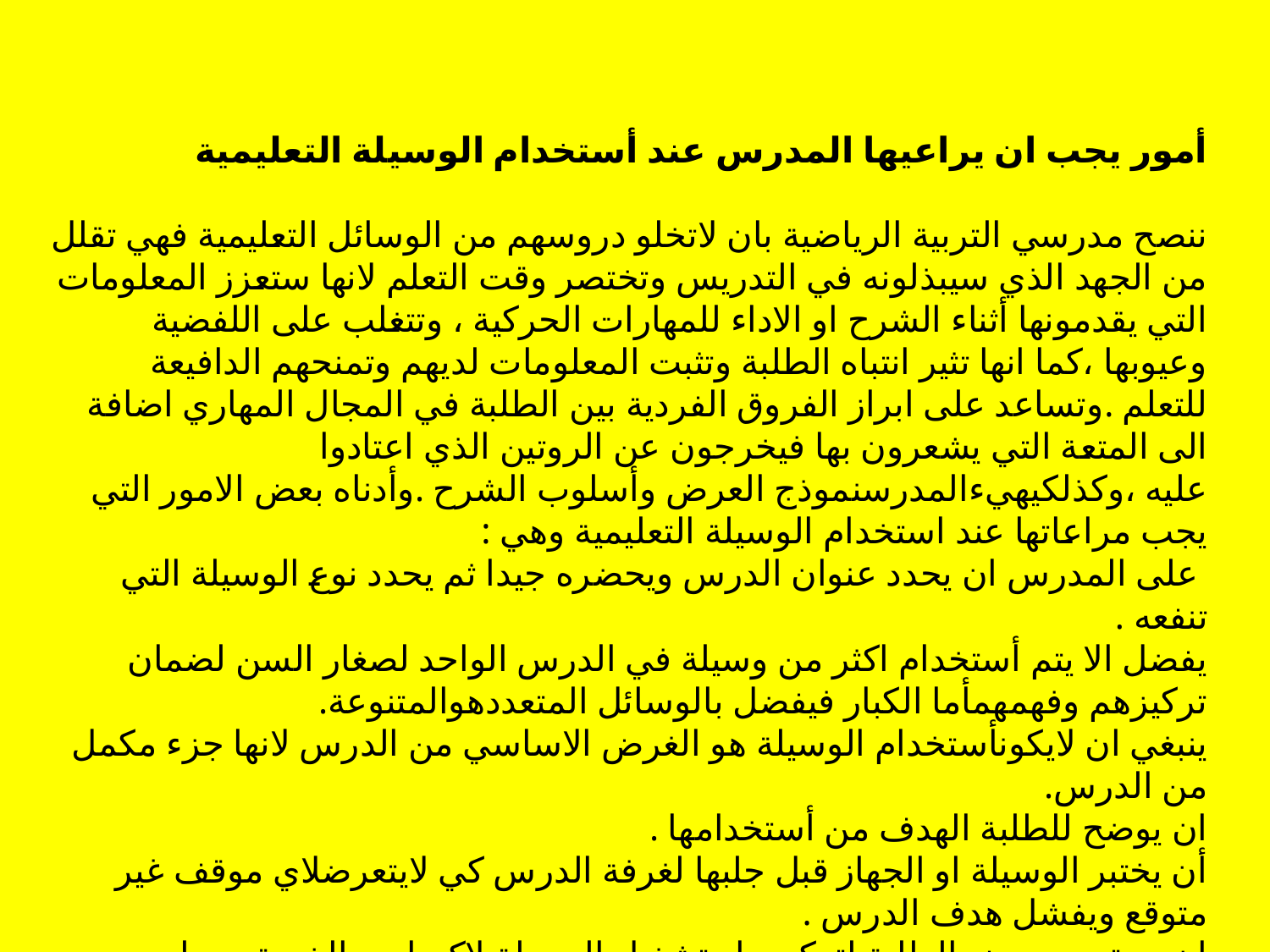

أمور يجب ان يراعيها المدرس عند أستخدام الوسيلة التعليمية

ننصح مدرسي التربية الرياضية بان لاتخلو دروسهم من الوسائل التعليمية فهي تقلل من الجهد الذي سيبذلونه في التدريس وتختصر وقت التعلم لانها ستعزز المعلومات التي يقدمونها أثناء الشرح او الاداء للمهارات الحركية ، وتتغلب على اللفضية وعيوبها ،كما انها تثير انتباه الطلبة وتثبت المعلومات لديهم وتمنحهم الدافيعة للتعلم .وتساعد على ابراز الفروق الفردية بين الطلبة في المجال المهاري اضافة الى المتعة التي يشعرون بها فيخرجون عن الروتين الذي اعتادوا عليه ،وكذلكيهيءالمدرسنموذج العرض وأسلوب الشرح .وأدناه بعض الامور التي يجب مراعاتها عند استخدام الوسيلة التعليمية وهي :
 على المدرس ان يحدد عنوان الدرس ويحضره جيدا ثم يحدد نوع الوسيلة التي تنفعه .
يفضل الا يتم أستخدام اكثر من وسيلة في الدرس الواحد لصغار السن لضمان تركيزهم وفهمهمأما الكبار فيفضل بالوسائل المتعددهوالمتنوعة.
ينبغي ان لايكونأستخدام الوسيلة هو الغرض الاساسي من الدرس لانها جزء مكمل من الدرس.
ان يوضح للطلبة الهدف من أستخدامها .
أن يختبر الوسيلة او الجهاز قبل جلبها لغرفة الدرس كي لايتعرضلاي موقف غير متوقع ويفشل هدف الدرس .
ان يستعين ببعض الطلبة لتركيب او تشغيل الوسيلة لاكسابهم الخبرة وجعلهم يشاركون معه في النشاط .وننصح اذا كان المدرس يستخدم وسيلة ( جديدة بالنسبة له ) ان يستعين بشخص مختص لتشغيلها .